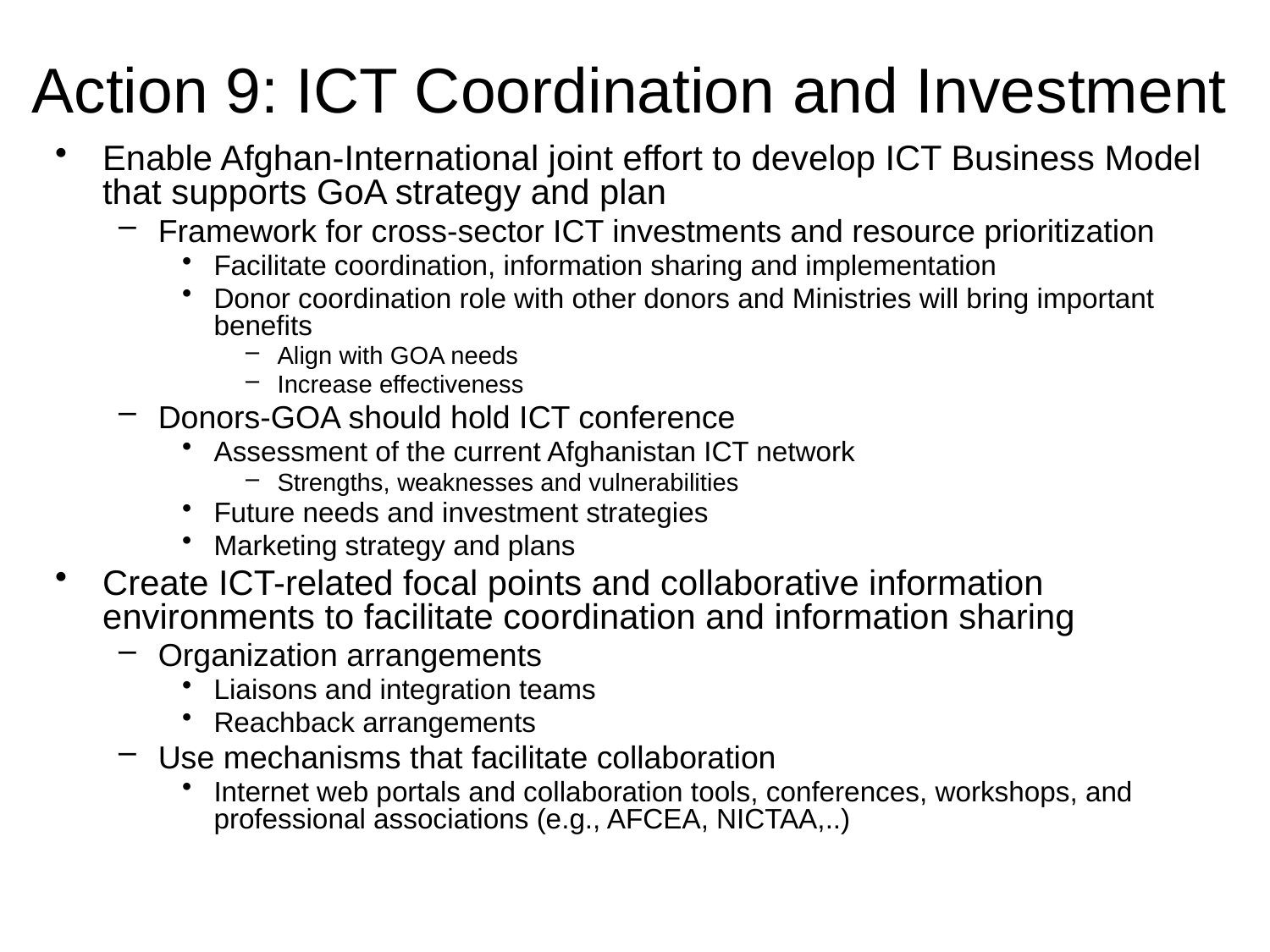

# Action 9: ICT Coordination and Investment
Enable Afghan-International joint effort to develop ICT Business Model that supports GoA strategy and plan
Framework for cross-sector ICT investments and resource prioritization
Facilitate coordination, information sharing and implementation
Donor coordination role with other donors and Ministries will bring important benefits
Align with GOA needs
Increase effectiveness
Donors-GOA should hold ICT conference
Assessment of the current Afghanistan ICT network
Strengths, weaknesses and vulnerabilities
Future needs and investment strategies
Marketing strategy and plans
Create ICT-related focal points and collaborative information environments to facilitate coordination and information sharing
Organization arrangements
Liaisons and integration teams
Reachback arrangements
Use mechanisms that facilitate collaboration
Internet web portals and collaboration tools, conferences, workshops, and professional associations (e.g., AFCEA, NICTAA,..)